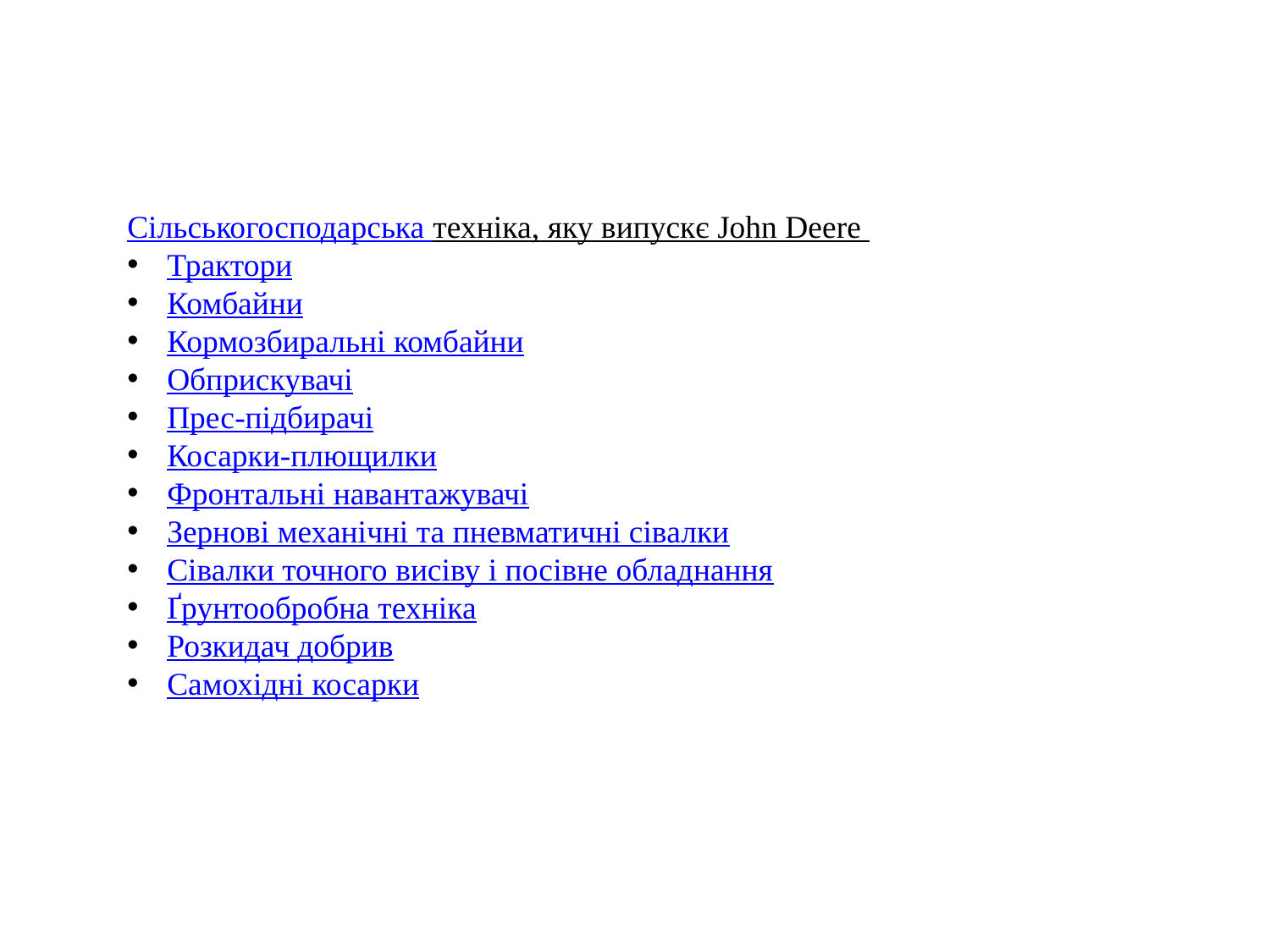

Сільськогосподарська техніка, яку випускє John Deere
Трактори
Комбайни
Кормозбиральні комбайни
Обприскувачі
Прес-підбирачі
Косарки-плющилки
Фронтальні навантажувачі
Зернові механічні та пневматичні сівалки
Сівалки точного висіву і посівне обладнання
Ґрунтообробна техніка
Розкидач добрив
Самохідні косарки